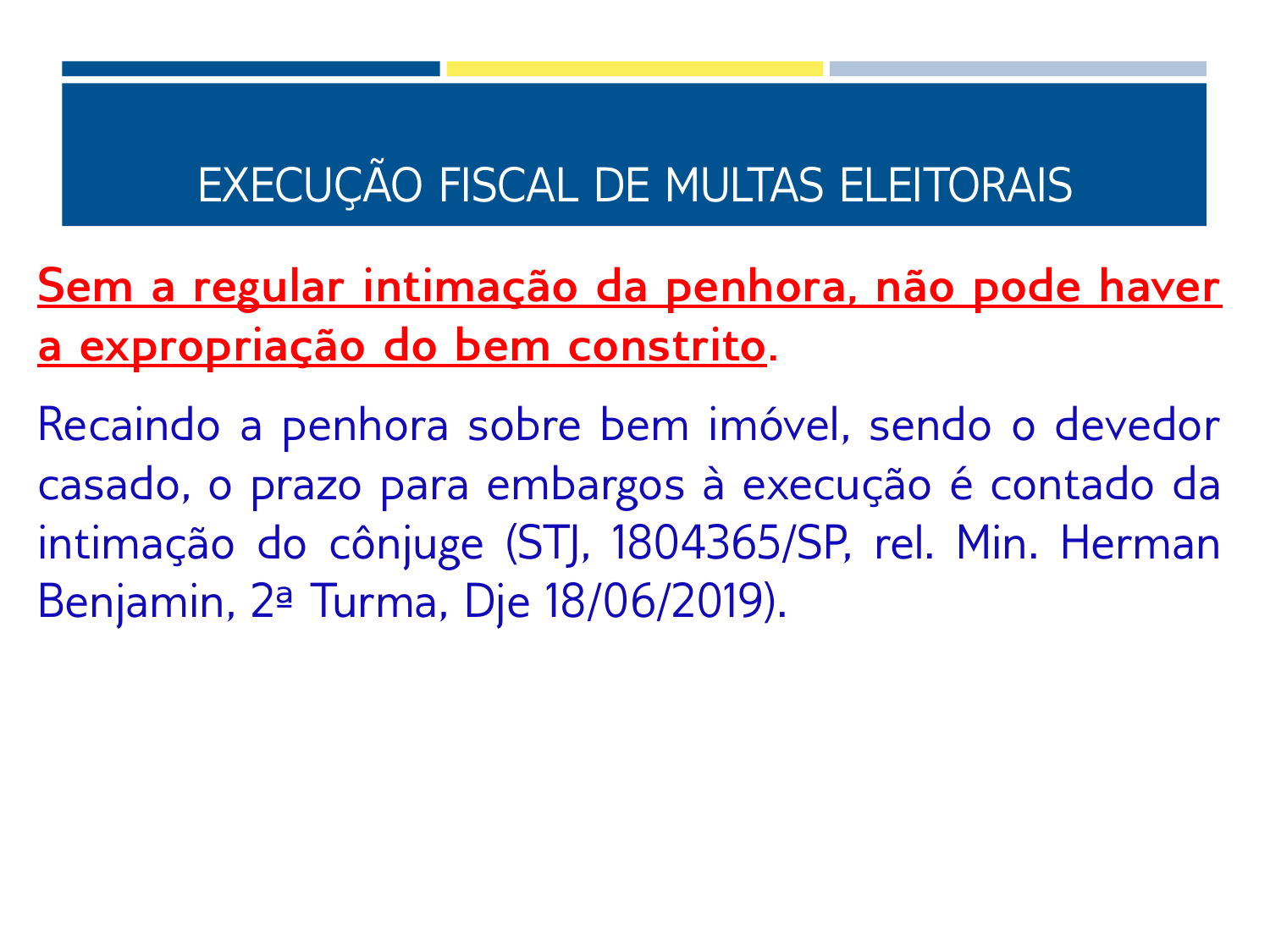

# EXECUÇÃO FISCAL DE MULTAS ELEITORAIS
Sem a regular intimação da penhora, não pode haver a expropriação do bem constrito.
Recaindo a penhora sobre bem imóvel, sendo o devedor casado, o prazo para embargos à execução é contado da intimação do cônjuge (STJ, 1804365/SP, rel. Min. Herman Benjamin, 2ª Turma, Dje 18/06/2019).